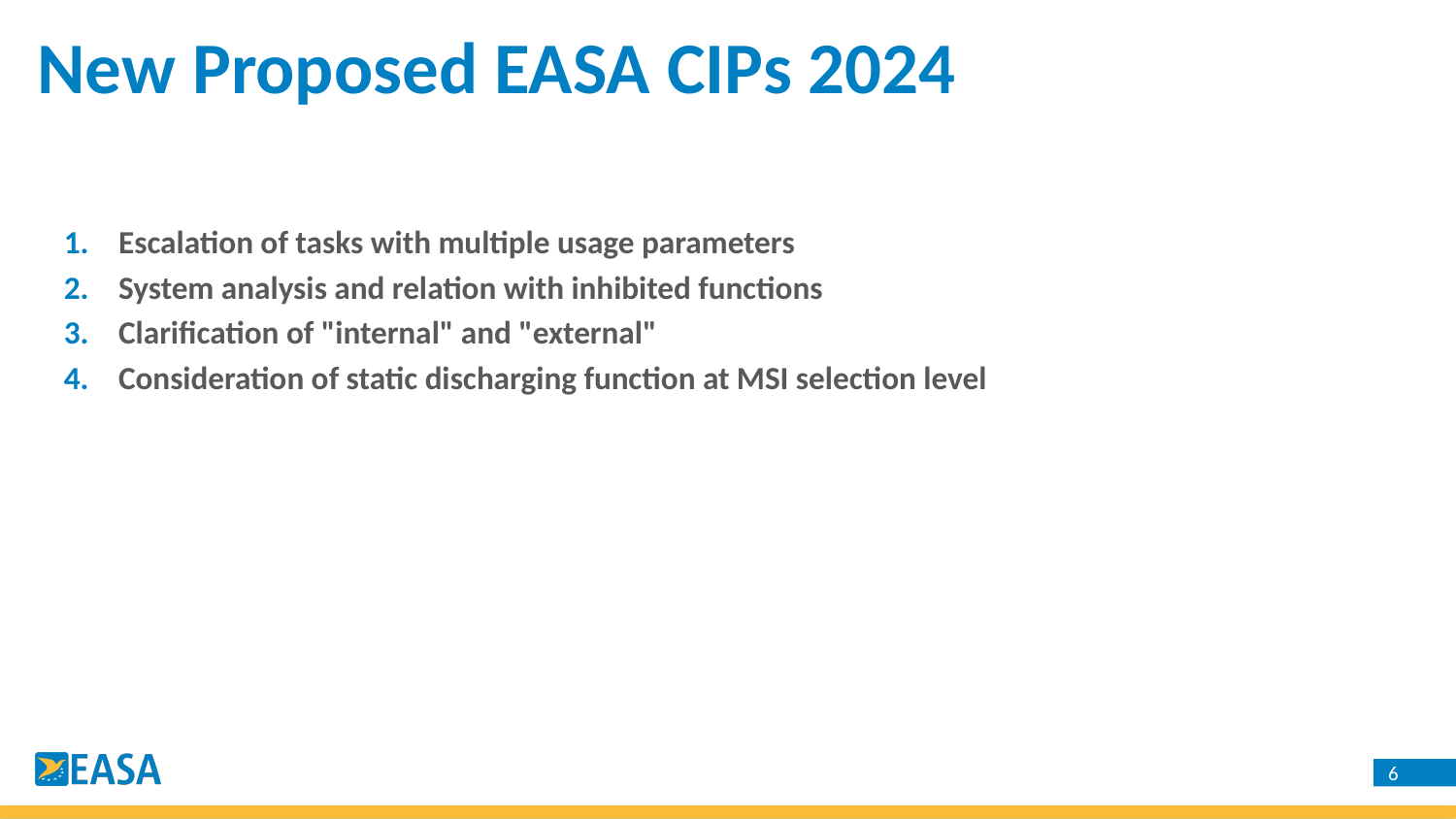

New Proposed EASA CIPs 2024
Escalation of tasks with multiple usage parameters
System analysis and relation with inhibited functions
Clarification of "internal" and "external"
Consideration of static discharging function at MSI selection level